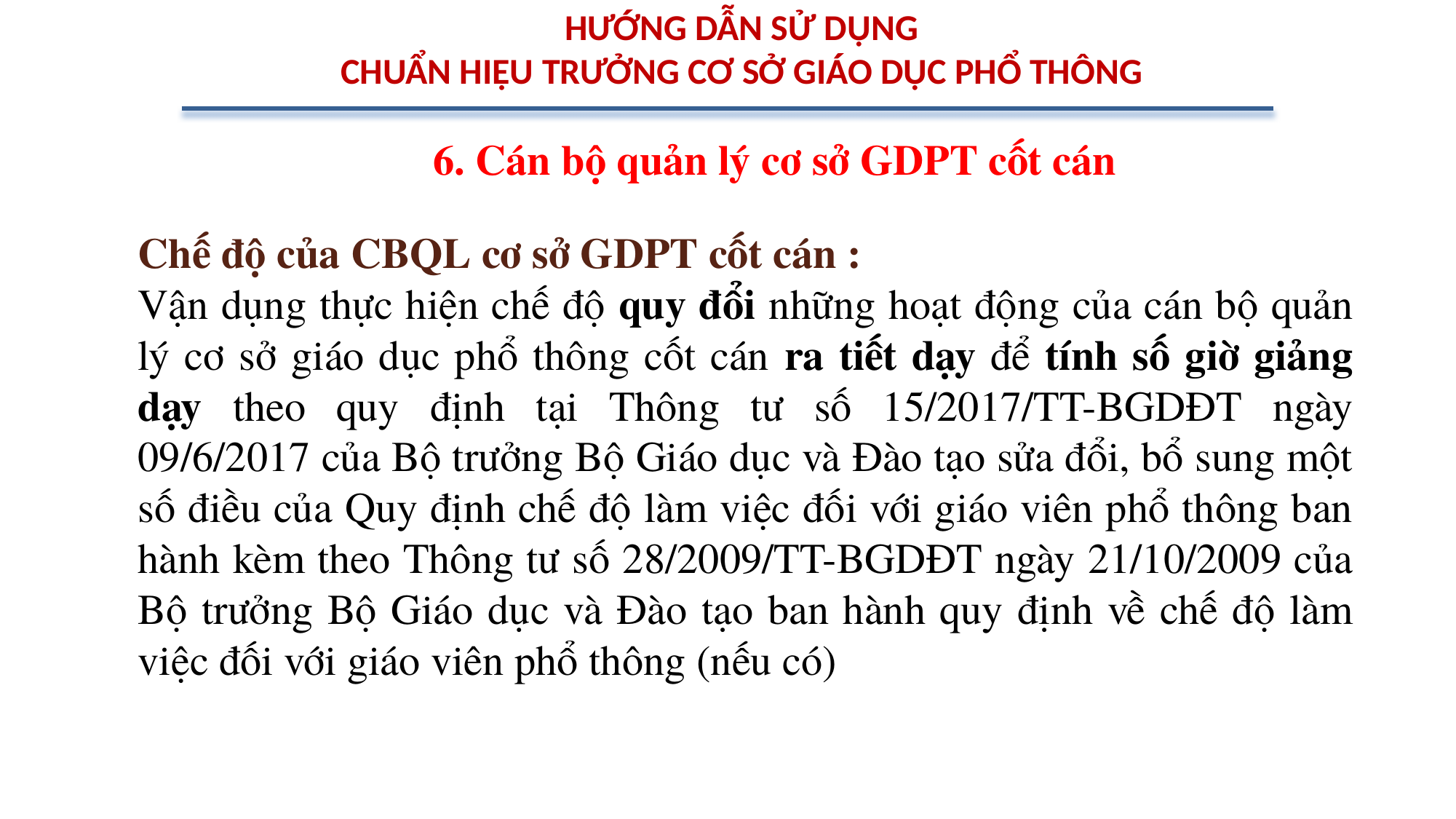

HƯỚNG DẪN SỬ DỤNG
CHUẨN HIỆU TRƯỞNG CƠ SỞ GIÁO DỤC PHỔ THÔNG
6. Cán bộ quản lý cơ sở GDPT cốt cán
Chế độ của CBQL cơ sở GDPT cốt cán :
Vận dụng thực hiện chế độ quy đổi những hoạt động của cán bộ quản lý cơ sở giáo dục phổ thông cốt cán ra tiết dạy để tính số giờ giảng dạy theo quy định tại Thông tư số 15/2017/TT-BGDĐT ngày 09/6/2017 của Bộ trưởng Bộ Giáo dục và Đào tạo sửa đổi, bổ sung một số điều của Quy định chế độ làm việc đối với giáo viên phổ thông ban hành kèm theo Thông tư số 28/2009/TT-BGDĐT ngày 21/10/2009 của Bộ trưởng Bộ Giáo dục và Đào tạo ban hành quy định về chế độ làm việc đối với giáo viên phổ thông (nếu có)